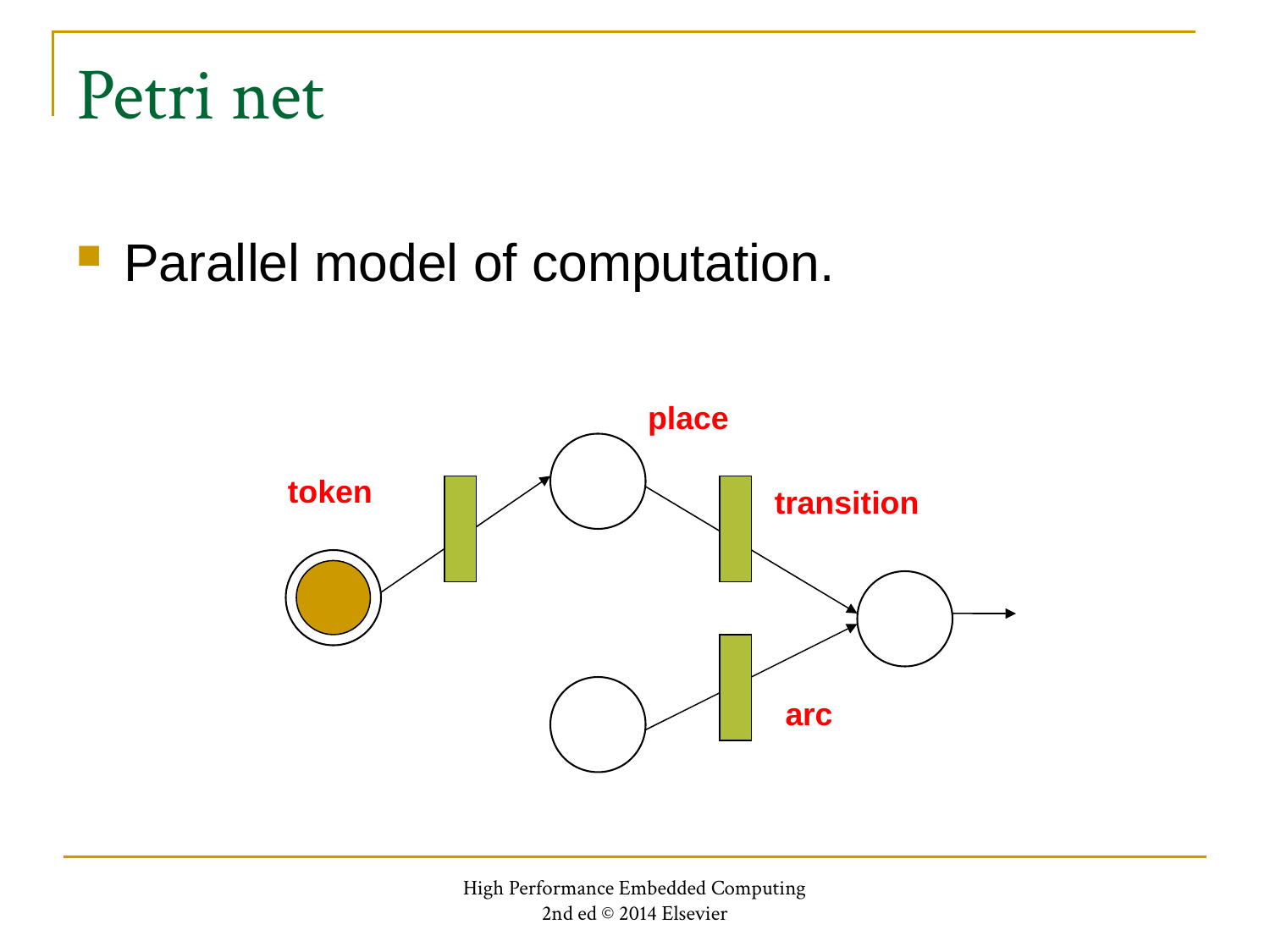

# Petri net
Parallel model of computation.
place

token

transition

arc
High Performance Embedded Computing 2nd ed © 2014 Elsevier